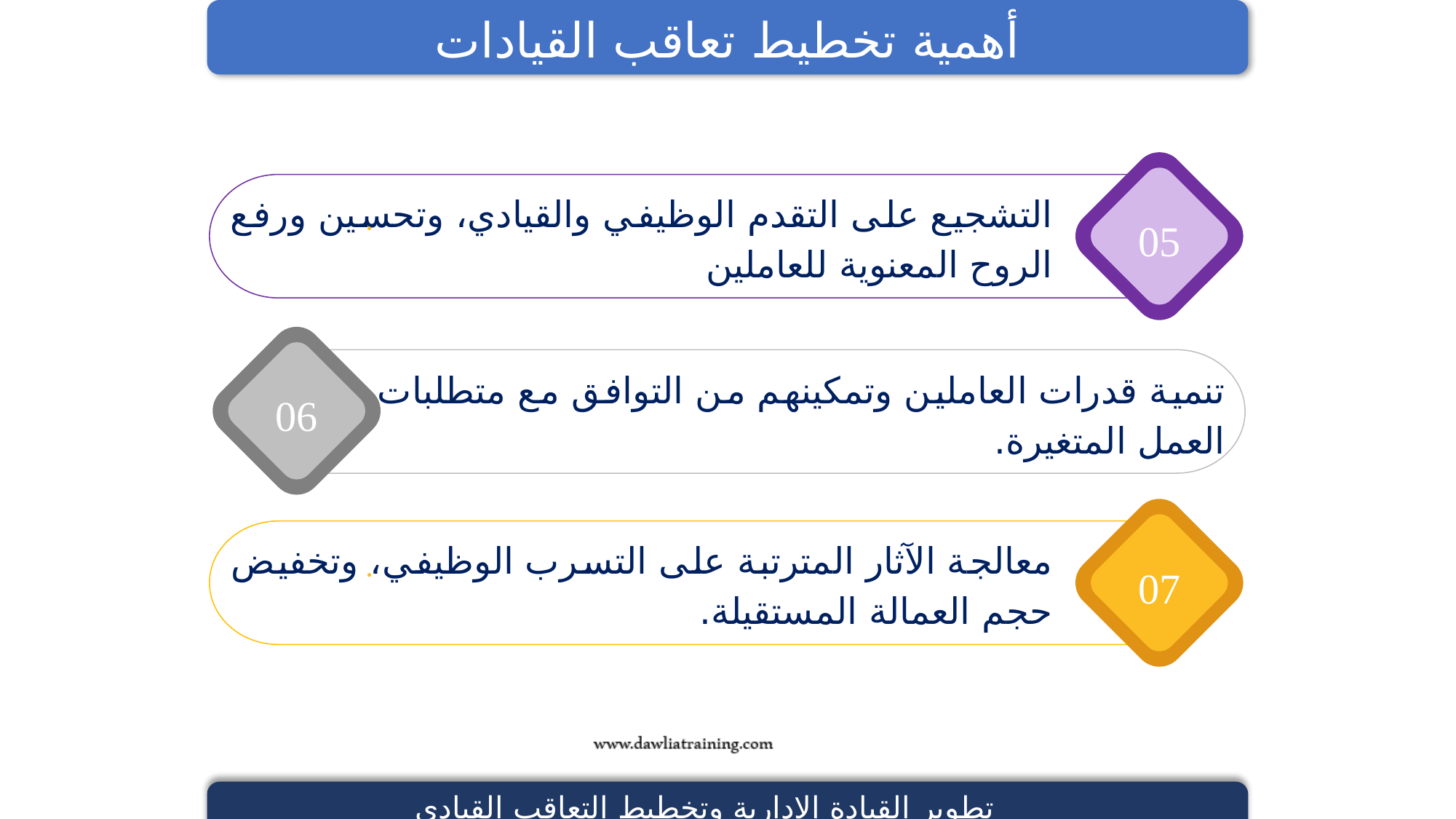

أهمية تخطيط تعاقب القيادات

05
التشجيع على التقدم الوظيفي والقيادي، وتحسين ورفع الروح المعنوية للعاملين

06

تنمية قدرات العاملين وتمكينهم من التوافق مع متطلبات العمل المتغيرة.

07
معالجة الآثار المترتبة على التسرب الوظيفي، وتخفيض حجم العمالة المستقيلة.

تطوير القيادة الإدارية وتخطيط التعاقب القيادي